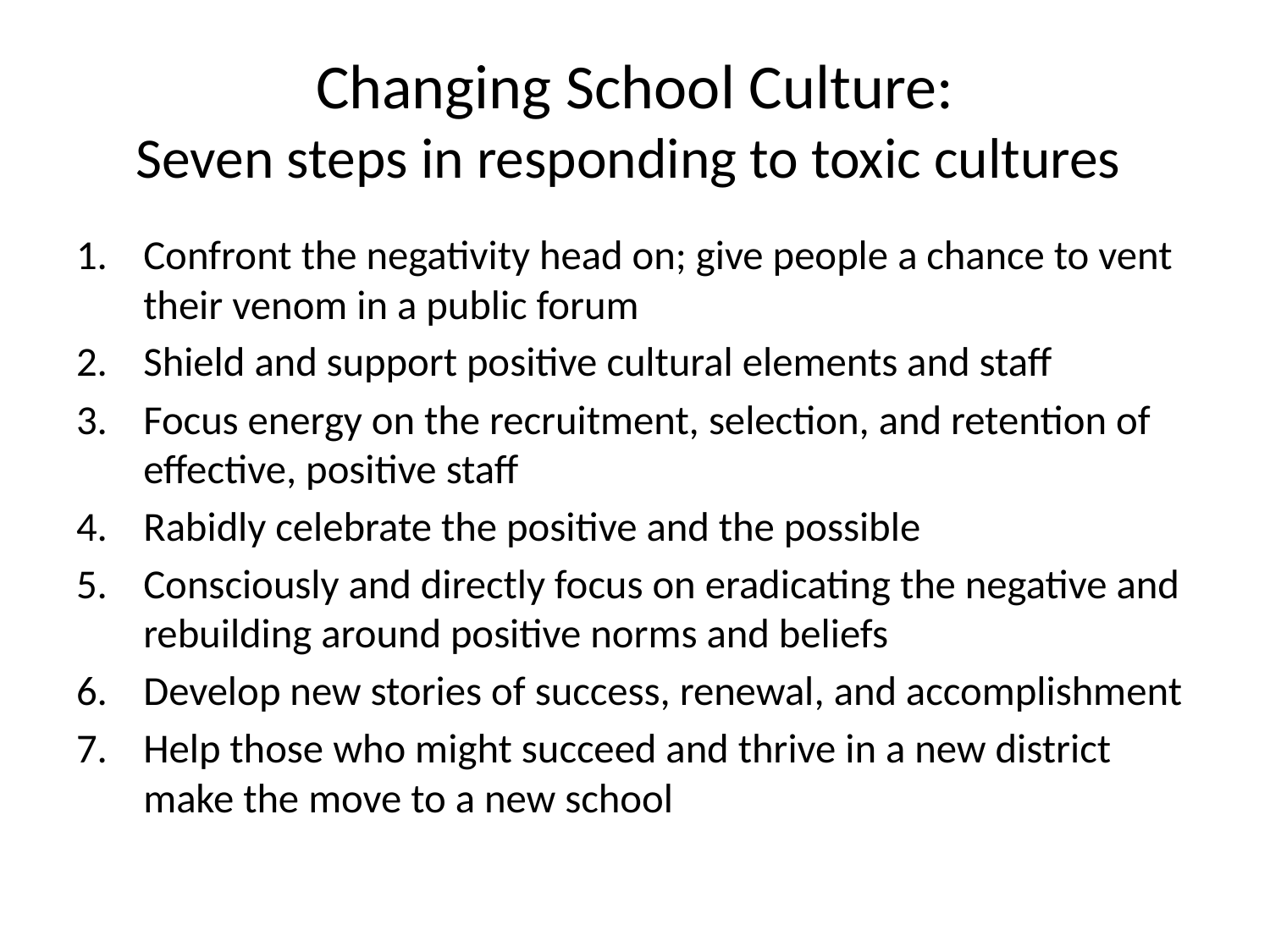

# Changing School Culture: Seven steps in responding to toxic cultures
Confront the negativity head on; give people a chance to vent their venom in a public forum
Shield and support positive cultural elements and staff
Focus energy on the recruitment, selection, and retention of effective, positive staff
Rabidly celebrate the positive and the possible
Consciously and directly focus on eradicating the negative and rebuilding around positive norms and beliefs
Develop new stories of success, renewal, and accomplishment
Help those who might succeed and thrive in a new district make the move to a new school